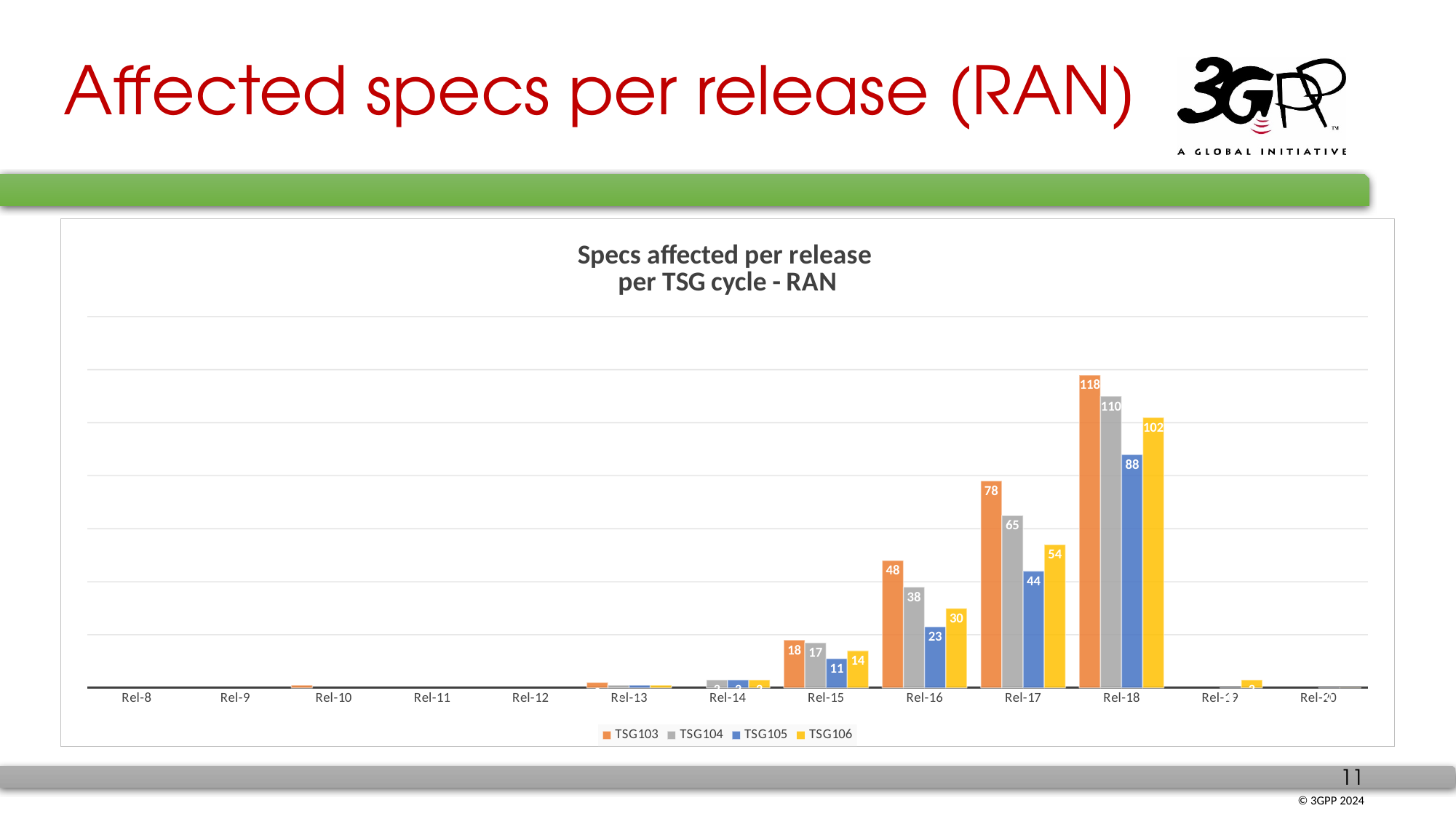

# Affected specs per release (RAN)

### Chart: Specs affected per release per TSG cycle - RAN

| Category | TSG103 | TSG104 |  | TSG106 |
|---|---|---|---|---|
| Rel-8 | None | None | None | None |
| Rel-9 | None | None | None | None |
| Rel-10 | 1.0 | None | None | None |
| Rel-11 | None | None | None | None |
| Rel-12 | None | None | None | None |
| Rel-13 | 2.0 | 1.0 | 1.0 | 1.0 |
| Rel-14 | None | 3.0 | 3.0 | 3.0 |
| Rel-15 | 18.0 | 17.0 | 11.0 | 14.0 |
| Rel-16 | 48.0 | 38.0 | 23.0 | 30.0 |
| Rel-17 | 78.0 | 65.0 | 44.0 | 54.0 |
| Rel-18 | 118.0 | 110.0 | 88.0 | 102.0 |
| Rel-19 | None | None | 0.0 | 3.0 |
| Rel-20 | None | None | 0.0 | 0.0 |